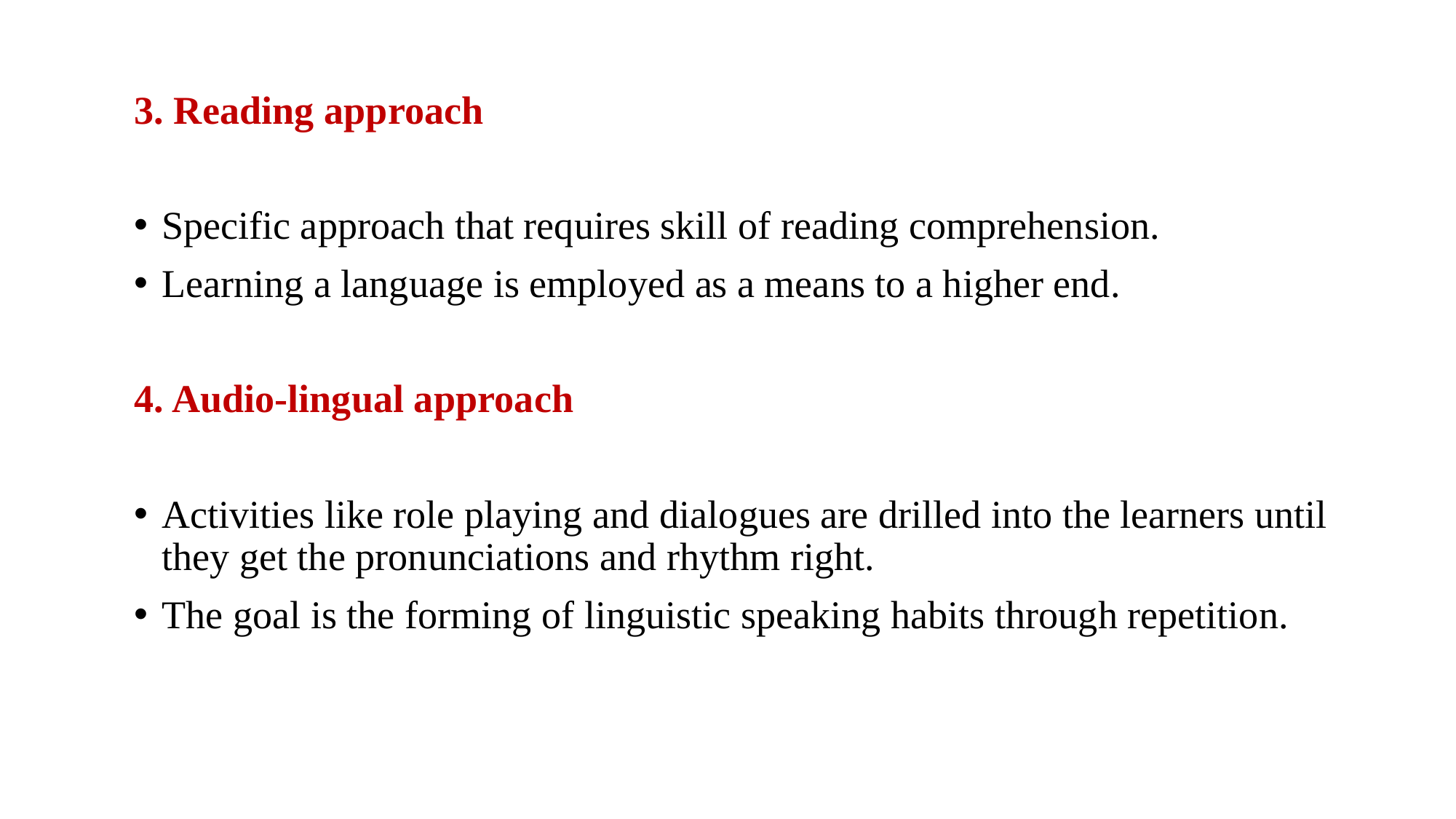

3. Reading approach

Specific approach that requires skill of reading comprehension.
Learning a language is employed as a means to a higher end.

4. Audio-lingual approach

Activities like role playing and dialogues are drilled into the learners until they get the pronunciations and rhythm right.
The goal is the forming of linguistic speaking habits through repetition.